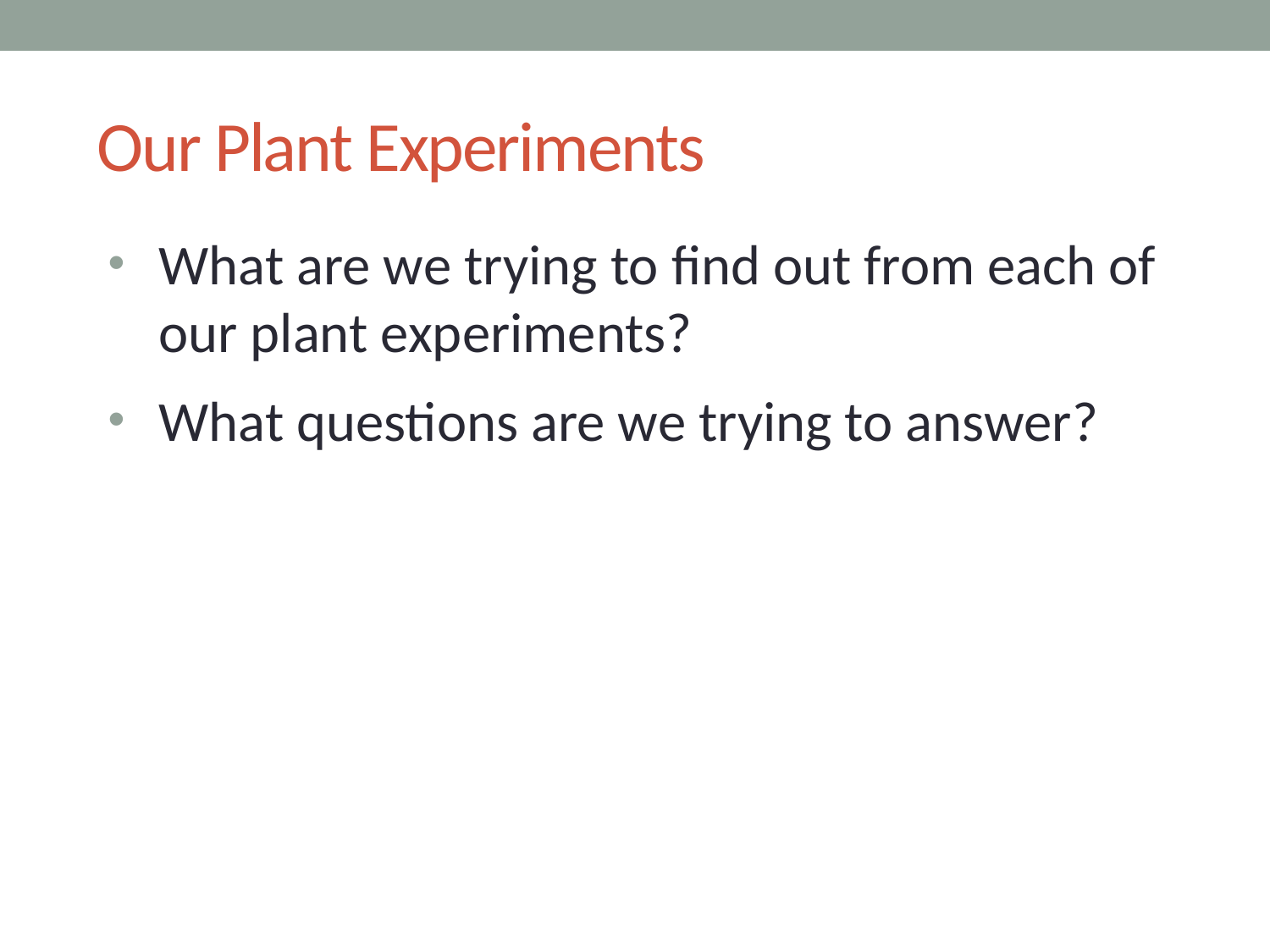

# Our Plant Experiments
What are we trying to find out from each of our plant experiments?
What questions are we trying to answer?